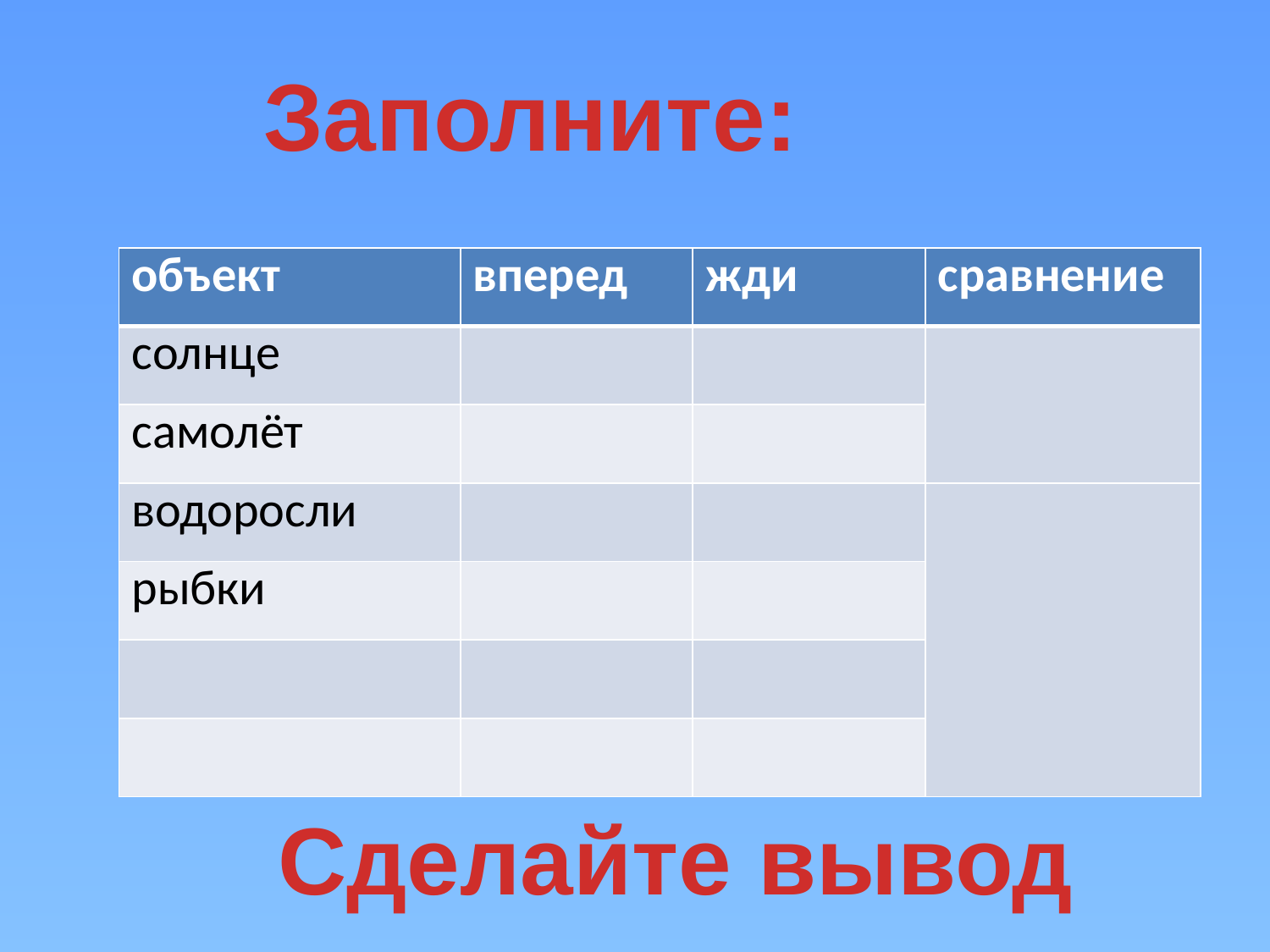

Заполните:
| объект | вперед | жди | сравнение |
| --- | --- | --- | --- |
| солнце |  |  |  |
| самолёт |  |  |  |
| водоросли |  |  |  |
| рыбки |  |  |  |
|  |  |  |  |
|  |  |  |  |
Сделайте вывод